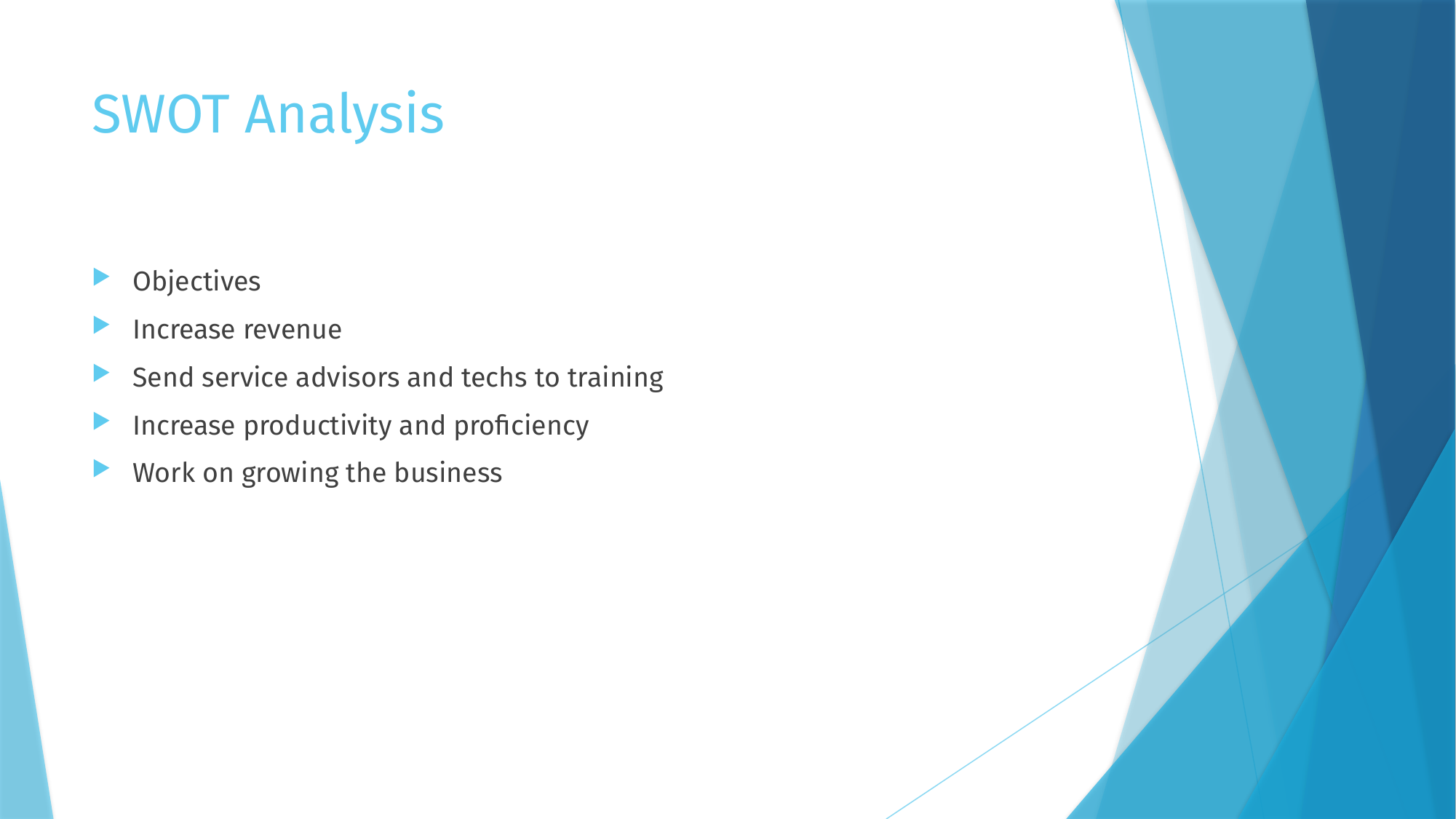

# SWOT Analysis
Objectives
Increase revenue
Send service advisors and techs to training
Increase productivity and proficiency
Work on growing the business